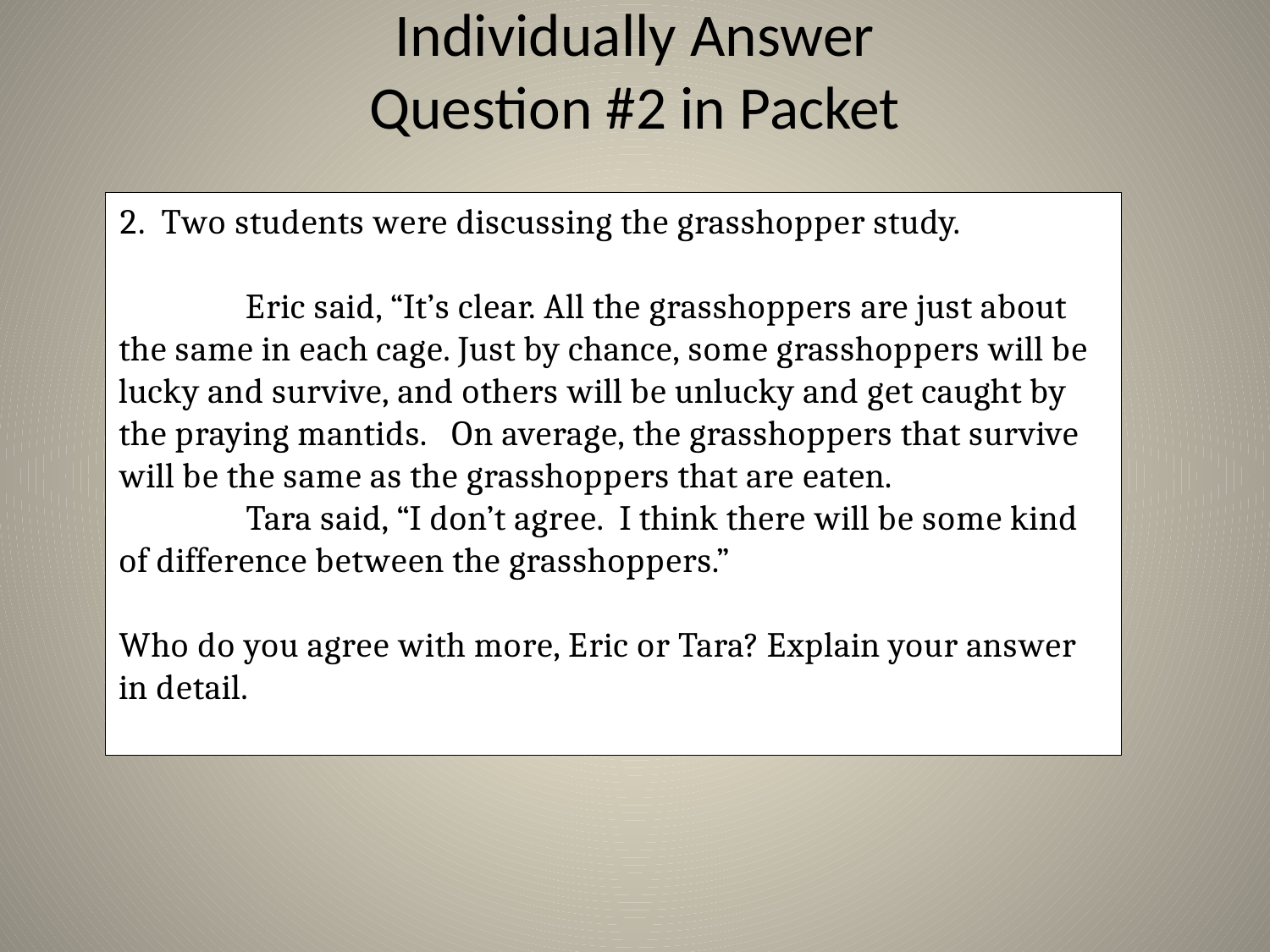

# Individually Answer Question #2 in Packet
2.  Two students were discussing the grasshopper study.

	Eric said, “It’s clear. All the grasshoppers are just about the same in each cage. Just by chance, some grasshoppers will be lucky and survive, and others will be unlucky and get caught by the praying mantids.   On average, the grasshoppers that survive will be the same as the grasshoppers that are eaten.
	Tara said, “I don’t agree.  I think there will be some kind of difference between the grasshoppers.”

Who do you agree with more, Eric or Tara? Explain your answer in detail.